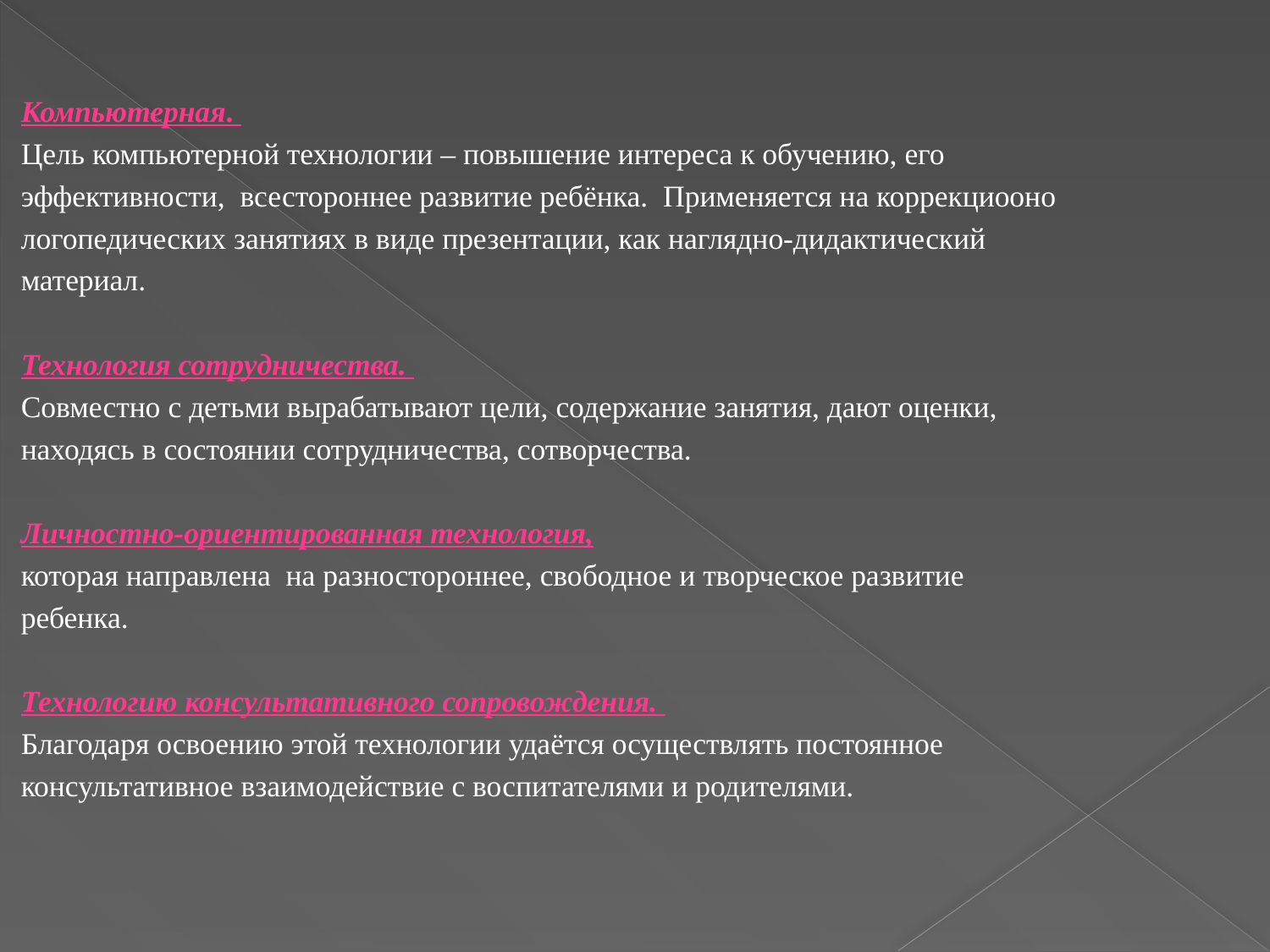

Компьютерная.
Цель компьютерной технологии – повышение интереса к обучению, его
эффективности,  всестороннее развитие ребёнка.  Применяется на коррекциооно
логопедических занятиях в виде презентации, как наглядно-дидактический
материал.

Технология сотрудничества.
Совместно с детьми вырабатывают цели, содержание занятия, дают оценки,
находясь в состоянии сотрудничества, сотворчества.

Личностно-ориентированная технология,
которая направлена  на разностороннее, свободное и творческое развитие
ребенка.

Технологию консультативного сопровождения.
Благодаря освоению этой технологии удаётся осуществлять постоянное
консультативное взаимодействие с воспитателями и родителями.